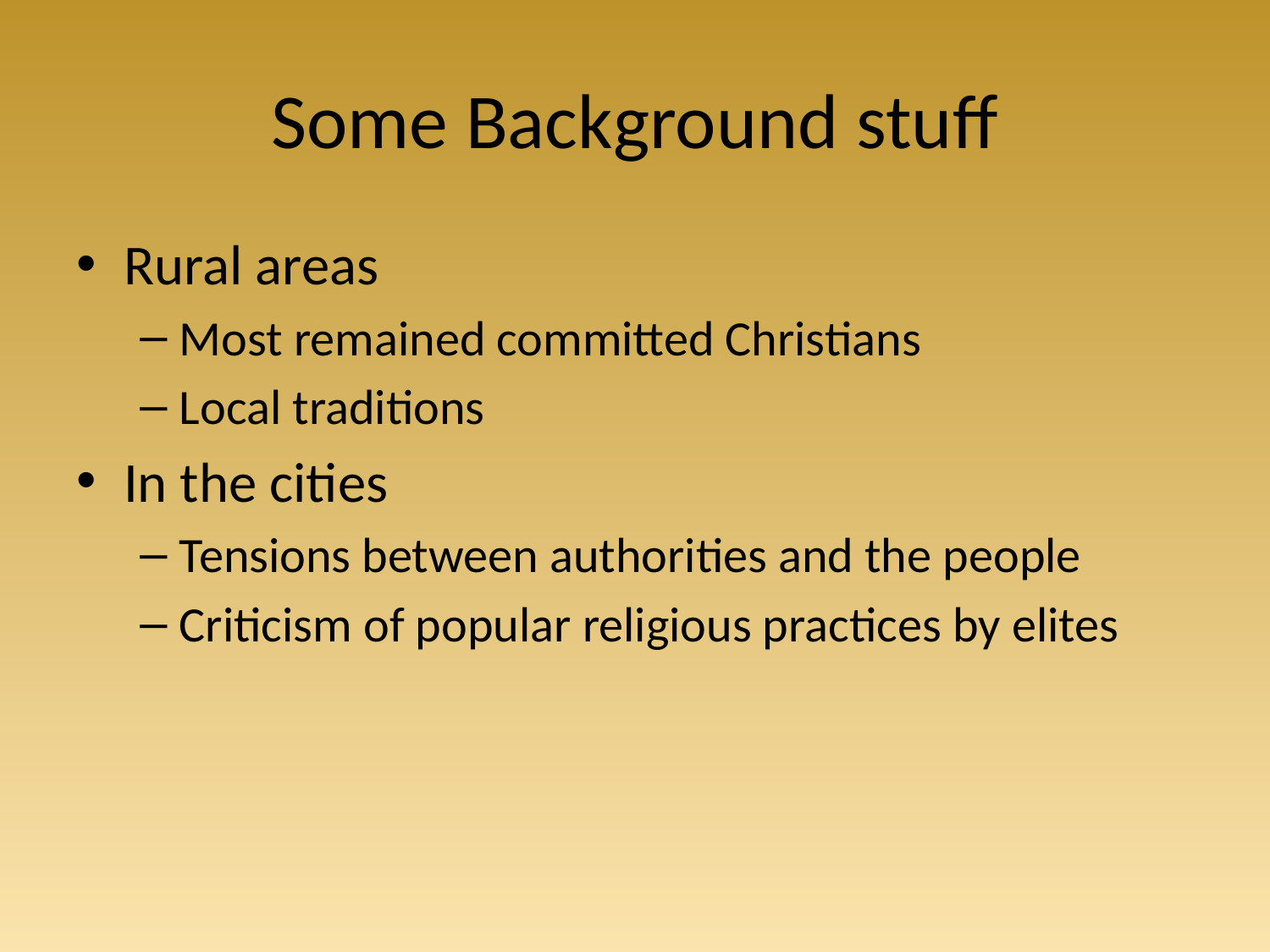

# Some Background stuff
Rural areas
Most remained committed Christians
Local traditions
In the cities
Tensions between authorities and the people
Criticism of popular religious practices by elites